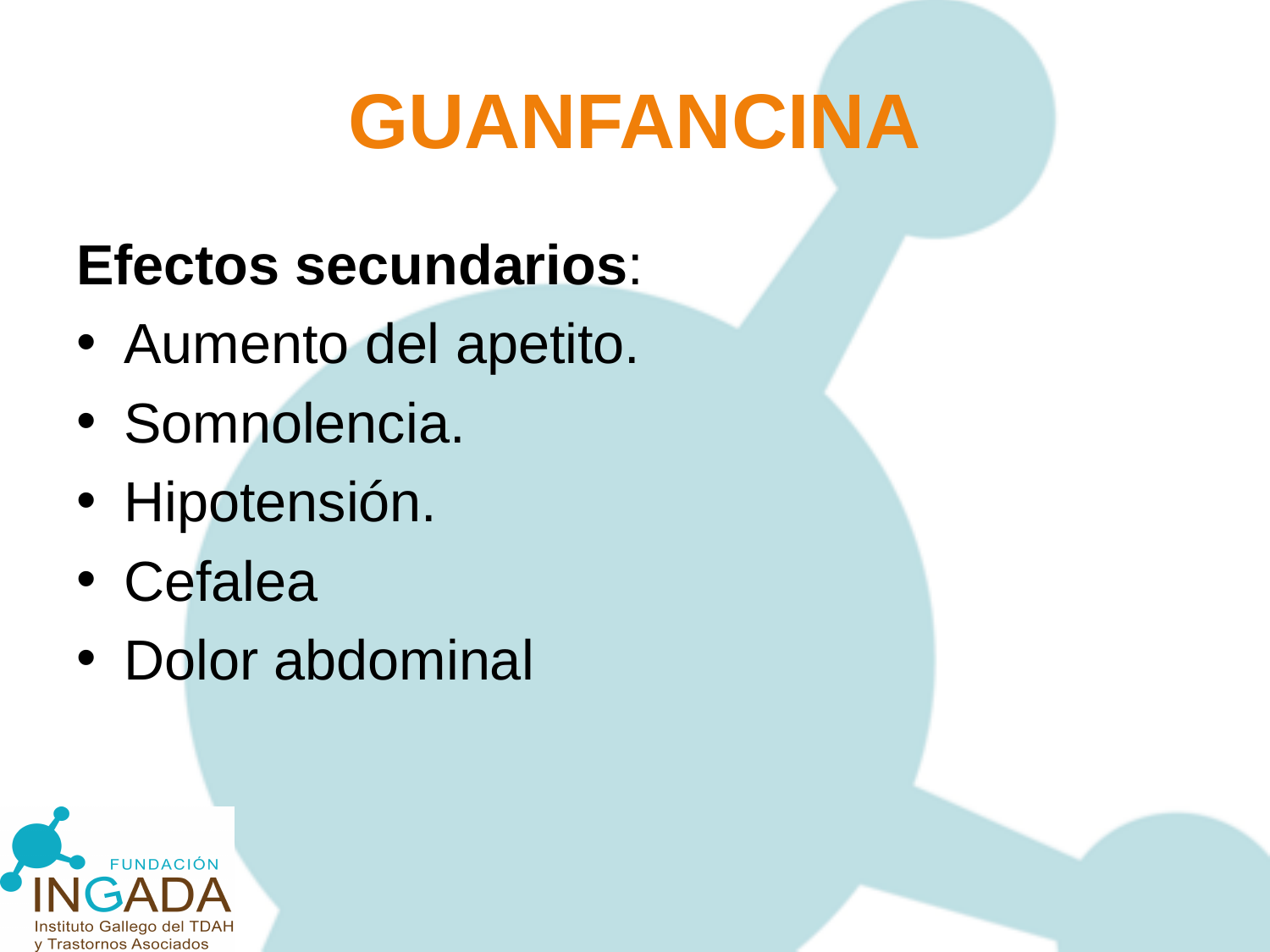

# GUANFANCINA
Efectos secundarios:
Aumento del apetito.
Somnolencia.
Hipotensión.
Cefalea
Dolor abdominal